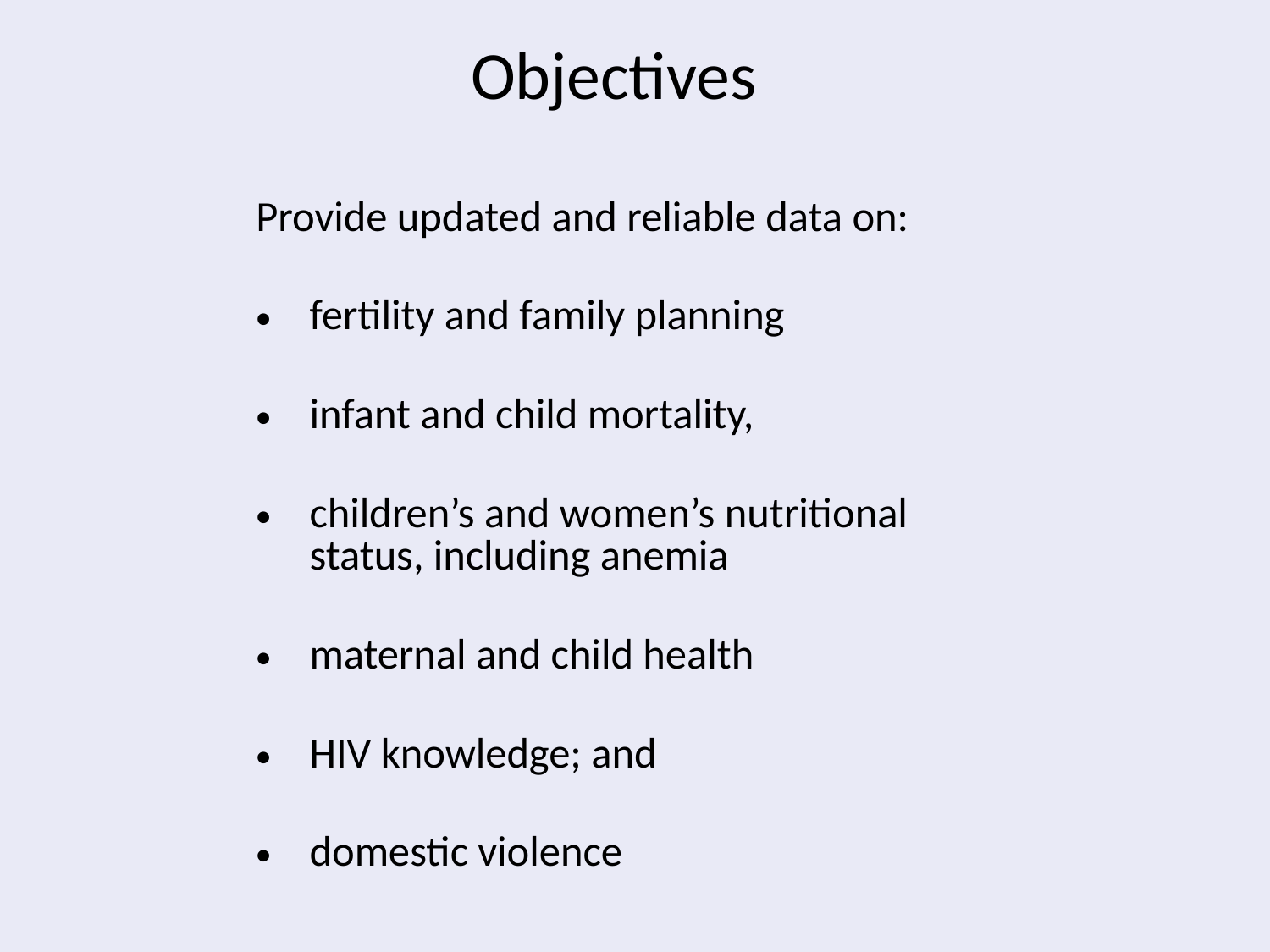

Objectives
Provide updated and reliable data on:
fertility and family planning
infant and child mortality,
children’s and women’s nutritional status, including anemia
maternal and child health
HIV knowledge; and
domestic violence